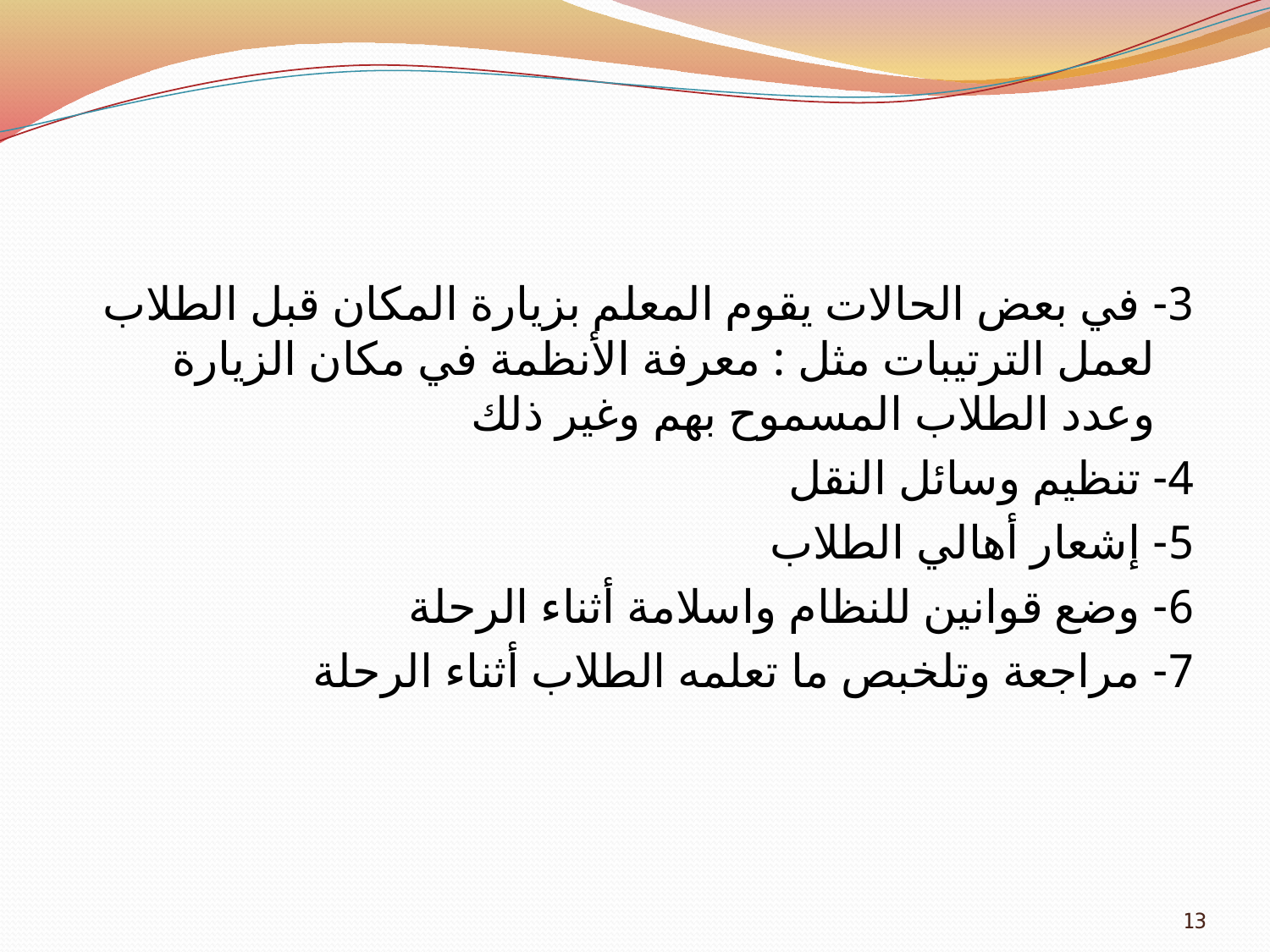

#
3- في بعض الحالات يقوم المعلم بزيارة المكان قبل الطلاب لعمل الترتيبات مثل : معرفة الأنظمة في مكان الزيارة وعدد الطلاب المسموح بهم وغير ذلك
4- تنظيم وسائل النقل
5- إشعار أهالي الطلاب
6- وضع قوانين للنظام واسلامة أثناء الرحلة
7- مراجعة وتلخبص ما تعلمه الطلاب أثناء الرحلة

13